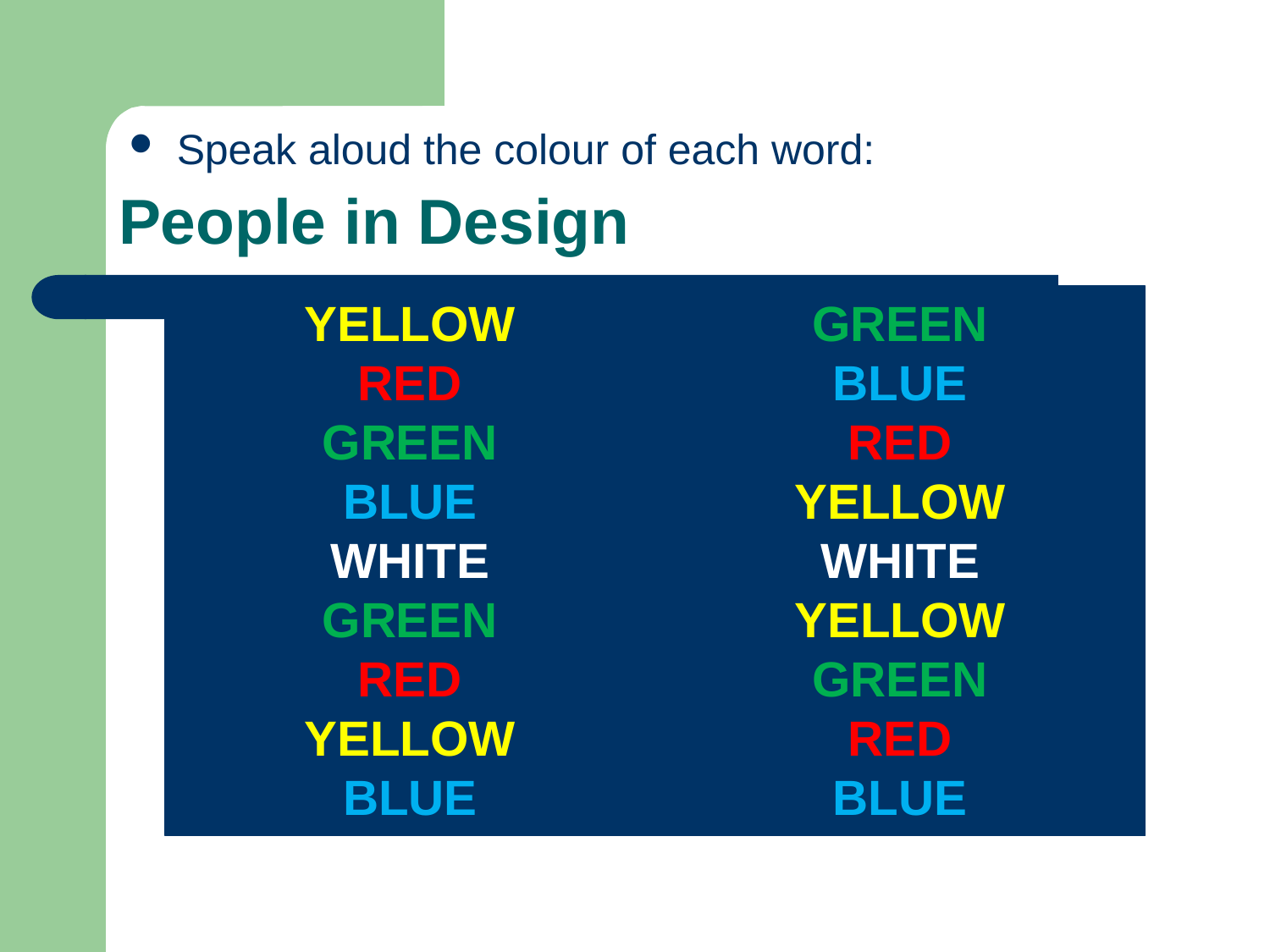

# People in Design
Speak aloud the colour of each word:
YELLOW
RED
GREEN
BLUE
WHITE
GREEN
RED
YELLOW
BLUE

GREEN
BLUE
RED
YELLOW
WHITE
YELLOW
GREEN
RED
BLUE